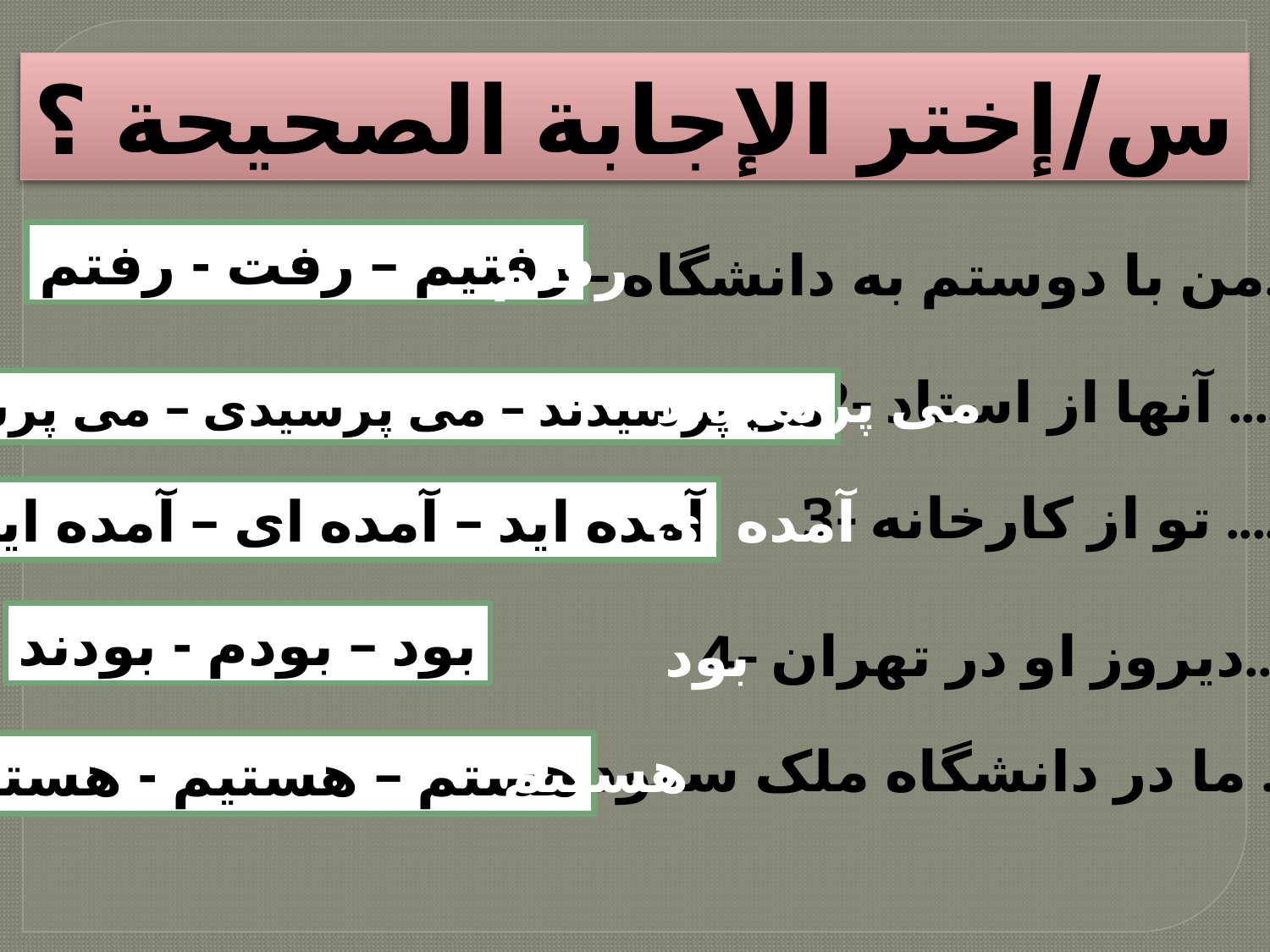

س/إختر الإجابة الصحيحة ؟
رفتیم – رفت - رفتم
رفتم
1- من با دوستم به دانشگاه......
می پرسیدند
2- آنها از استاد .....
می پرسیدند – می پرسیدی – می پرسید
3- تو از کارخانه .....
آمده اید – آمده ای – آمده ایم
آمده ای
بود – بودم - بودند
بود
4- ديروز او در تهران.....
5- ما در دانشگاه ملک سعود .....
هستيم
هستم – هستيم - هستيد